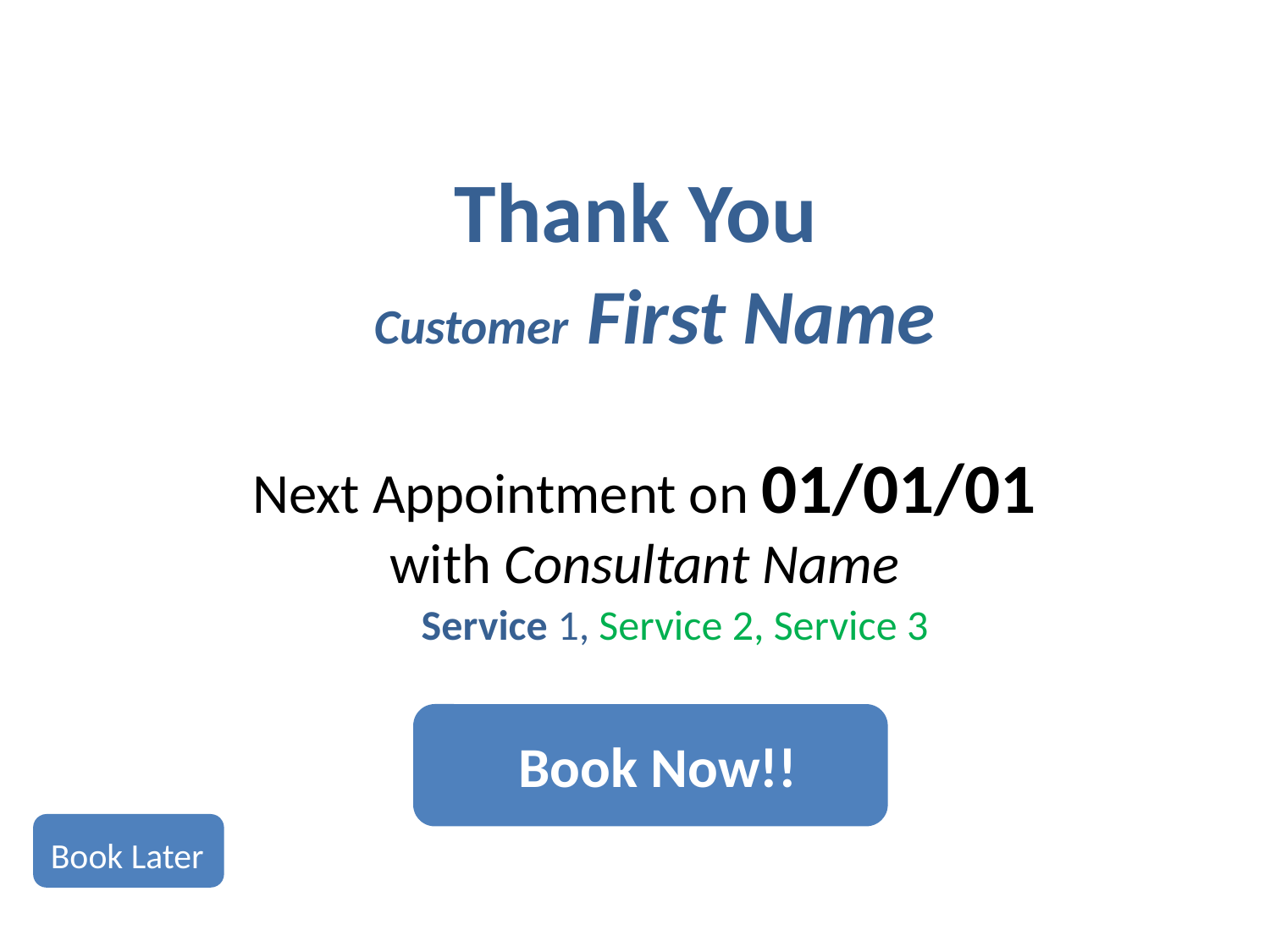

Thank You
Customer First Name
Next Appointment on 01/01/01
with Consultant Name
Service 1, Service 2, Service 3

Book Now!!

Book Later